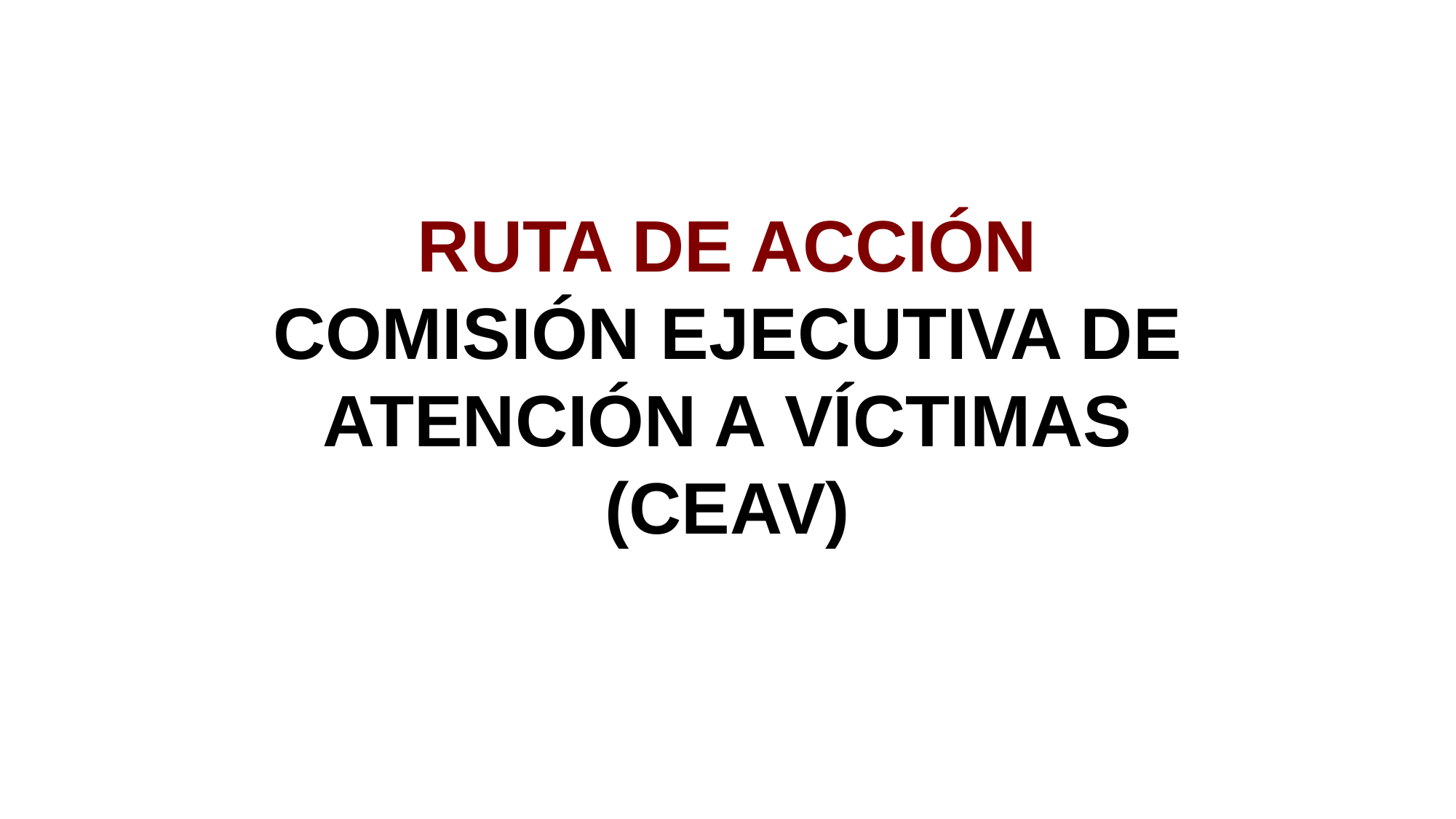

RUTA DE ACCIÓN
COMISIÓN EJECUTIVA DE ATENCIÓN A VÍCTIMAS
(CEAV)